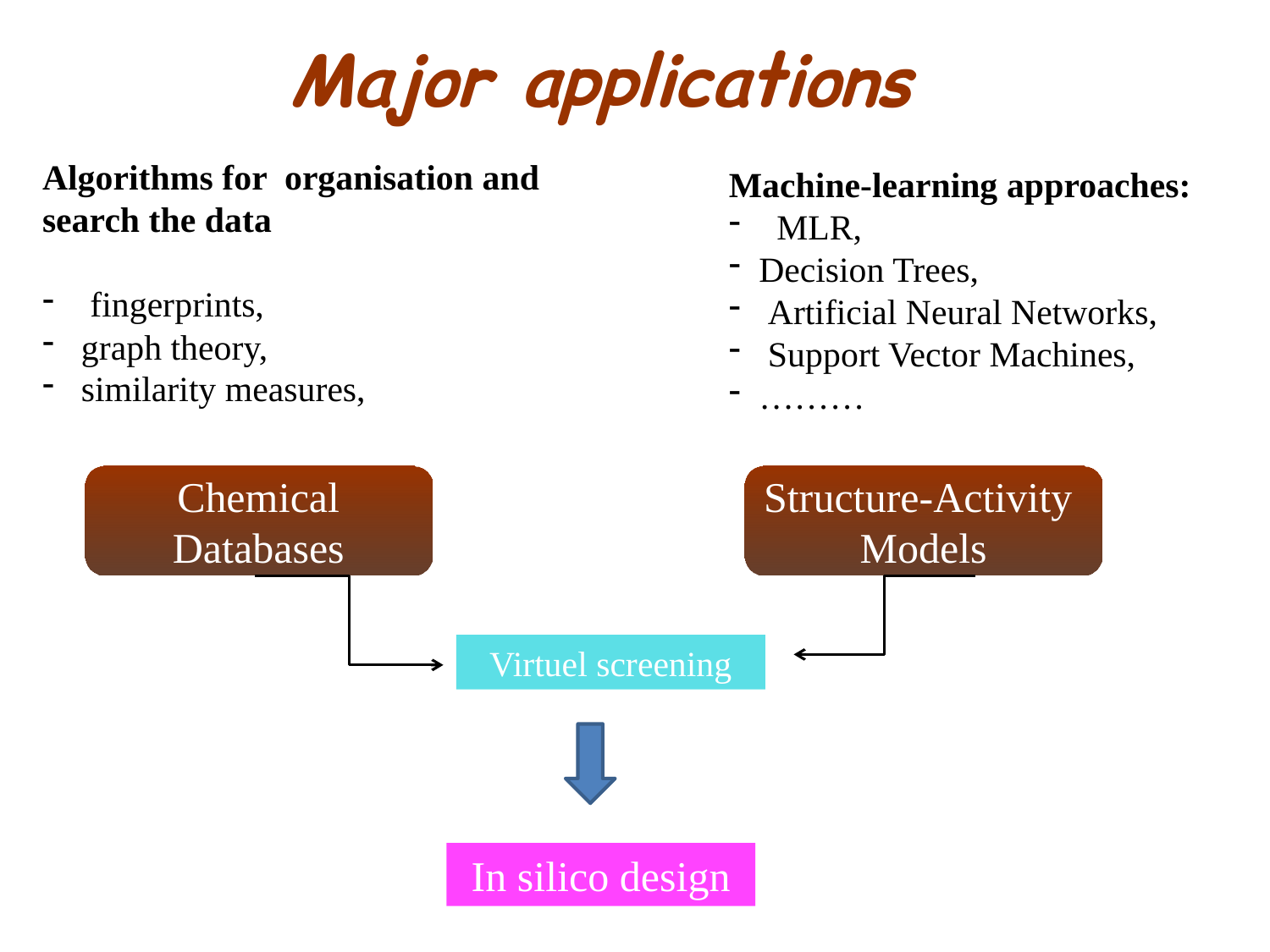

Major applications
Algorithms for  organisation and search the data

  fingerprints,
 graph theory,
 similarity measures,
Machine-learning approaches:
  MLR,
Decision Trees,
 Artificial Neural Networks,
 Support Vector Machines,
………
Chemical
Databases
Structure-Activity
Models
Virtuel screening

In silico design